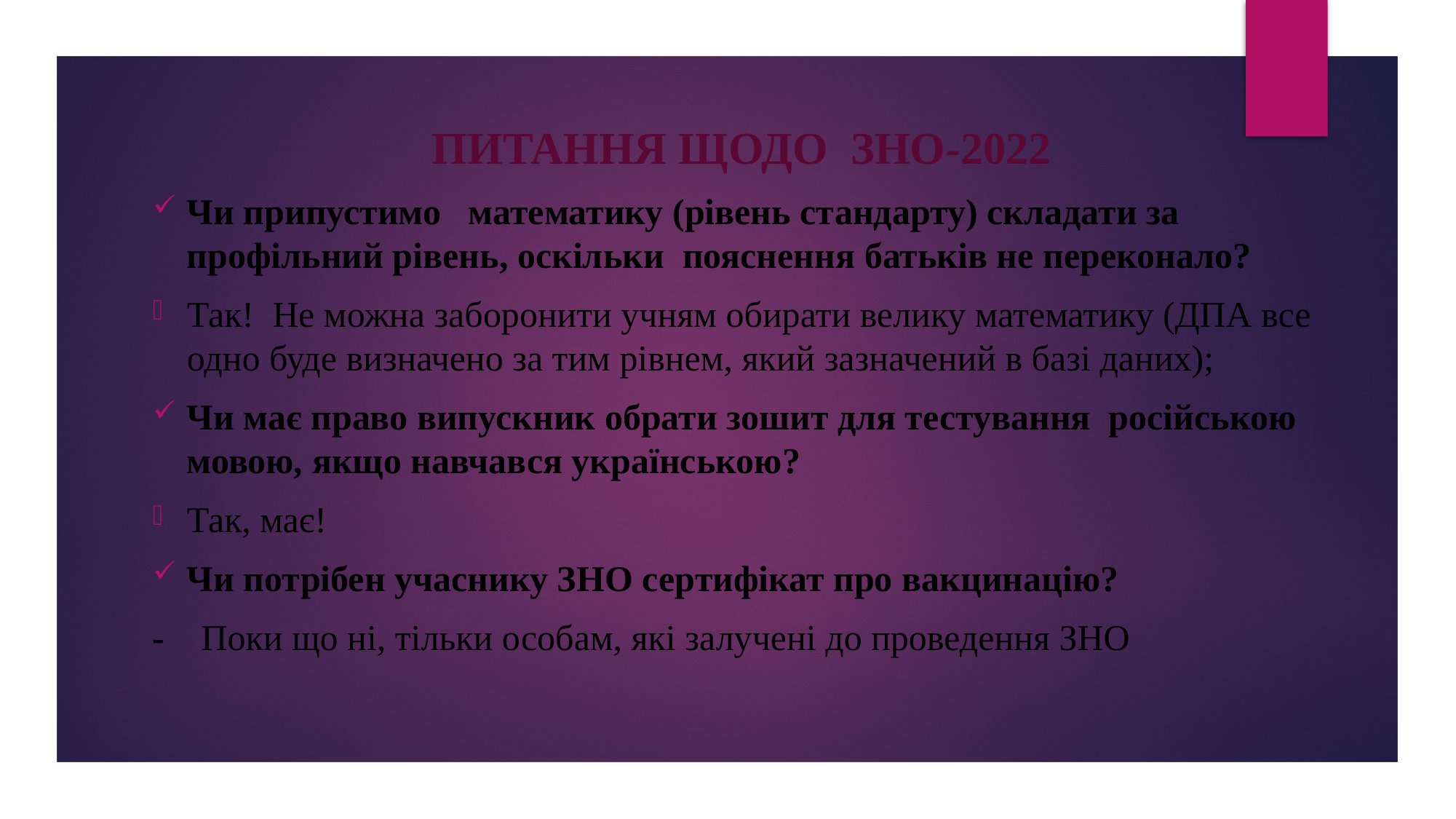

#
питання щодо  ЗНО-2022
Чи припустимо   математику (рівень стандарту) складати за профільний рівень, оскільки  пояснення батьків не переконало?
Так!  Не можна заборонити учням обирати велику математику (ДПА все одно буде визначено за тим рівнем, який зазначений в базі даних);
Чи має право випускник обрати зошит для тестування  російською мовою, якщо навчався українською?
Так, має!
Чи потрібен учаснику ЗНО сертифікат про вакцинацію?
-    Поки що ні, тільки особам, які залучені до проведення ЗНО